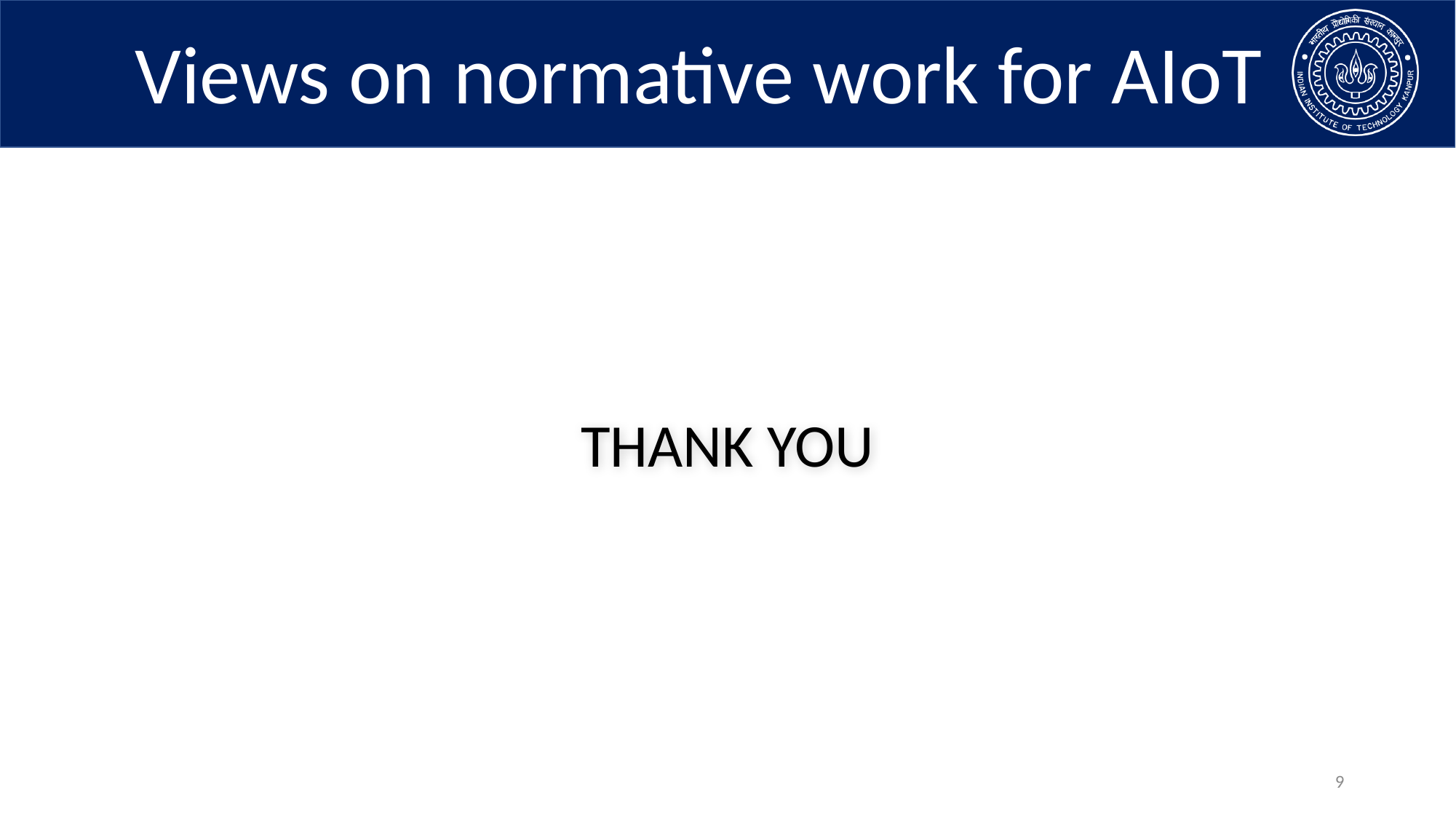

#
Views on normative work for AIoT
THANK YOU
9